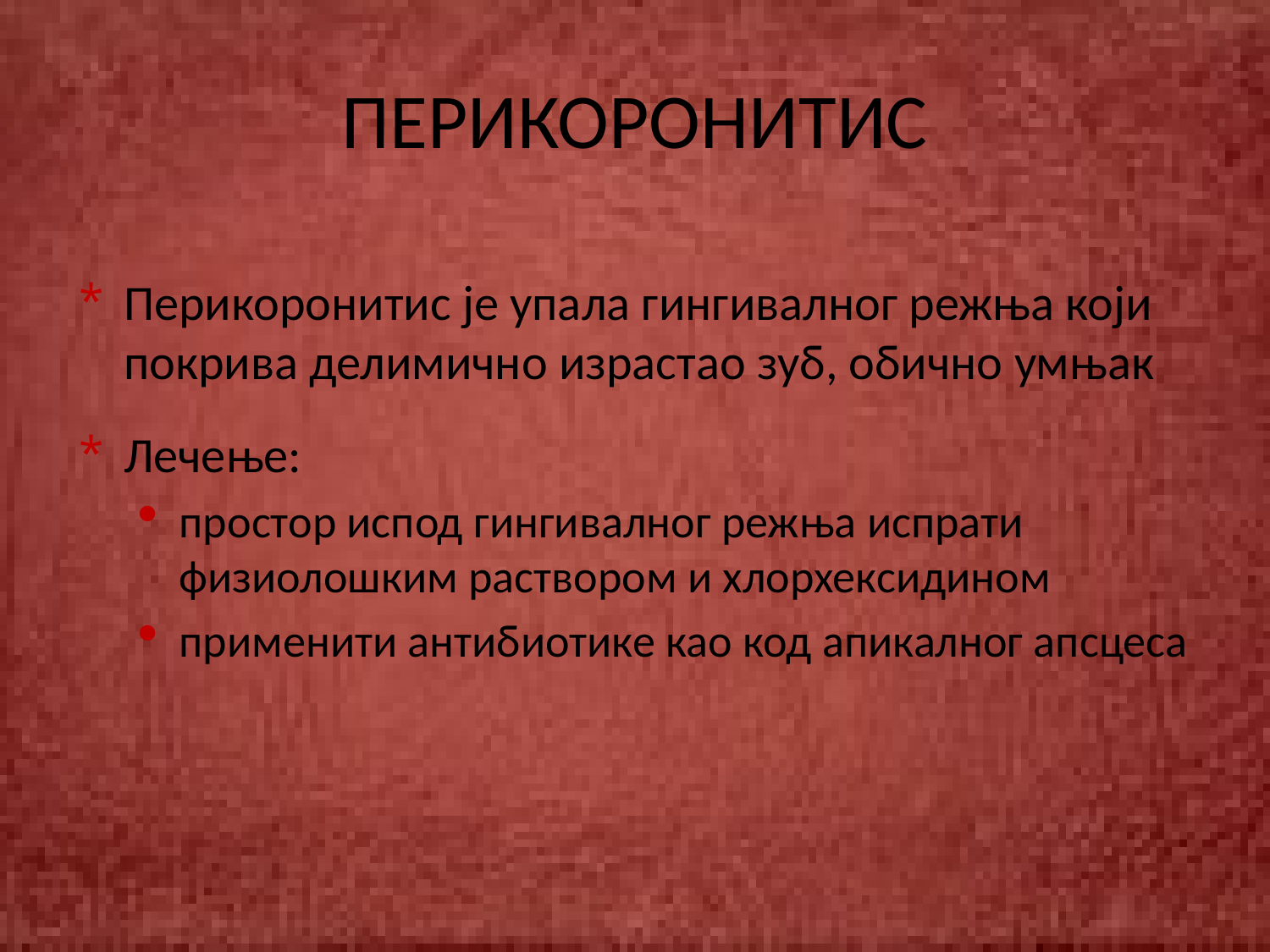

# ПЕРИКОРОНИТИС
Перикоронитис је упала гингивалног режња који покрива делимично израстао зуб, обично умњак

Лечење:
простор испод гингивалног режња испрати физиолошким раствором и хлорхексидином
применити антибиотике као код апикалног апсцеса